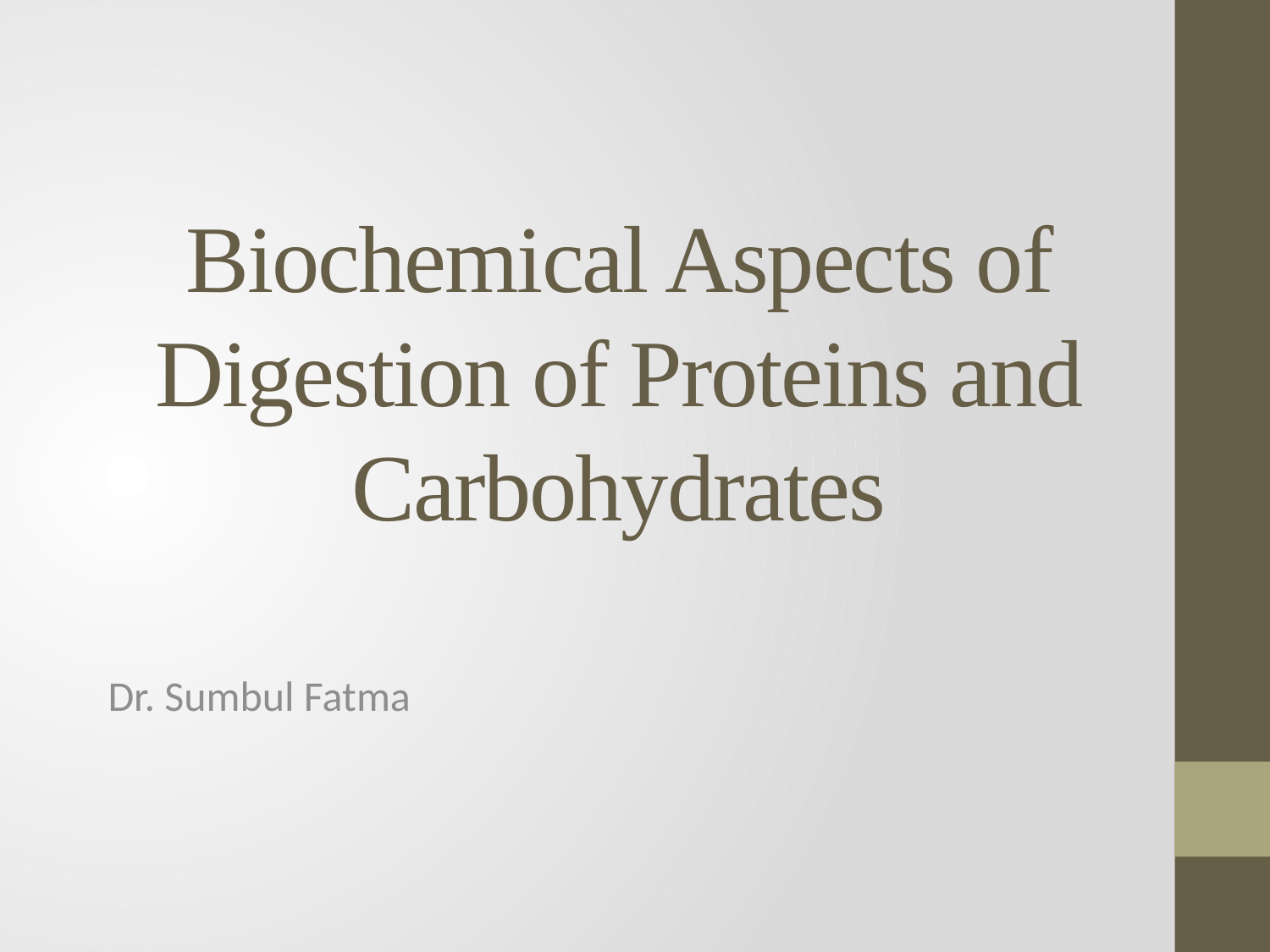

# Biochemical Aspects of Digestion of Proteins and Carbohydrates
Dr. Sumbul Fatma